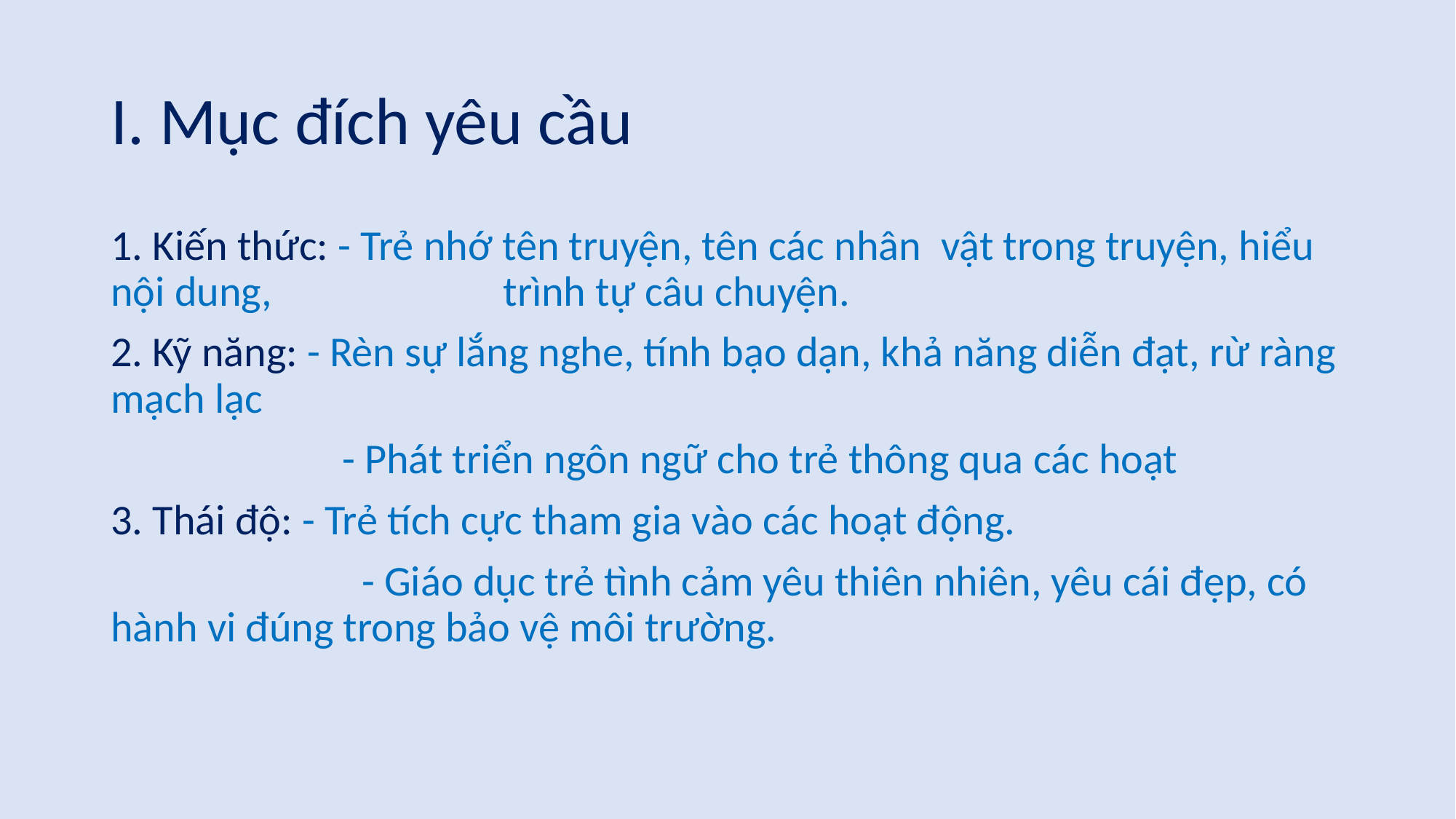

# I. Mục đích yêu cầu
1. Kiến thức: - Trẻ nhớ tên truyện, tên các nhân  vật trong truyện, hiểu nội dung,                        trình tự câu chuyện.
2. Kỹ năng: - Rèn sự lắng nghe, tính bạo dạn, khả năng diễn đạt, rừ ràng mạch lạc
                        - Phát triển ngôn ngữ cho trẻ thông qua các hoạt
3. Thái độ: - Trẻ tích cực tham gia vào các hoạt động.
                          - Giáo dục trẻ tình cảm yêu thiên nhiên, yêu cái đẹp, có hành vi đúng trong bảo vệ môi trường.